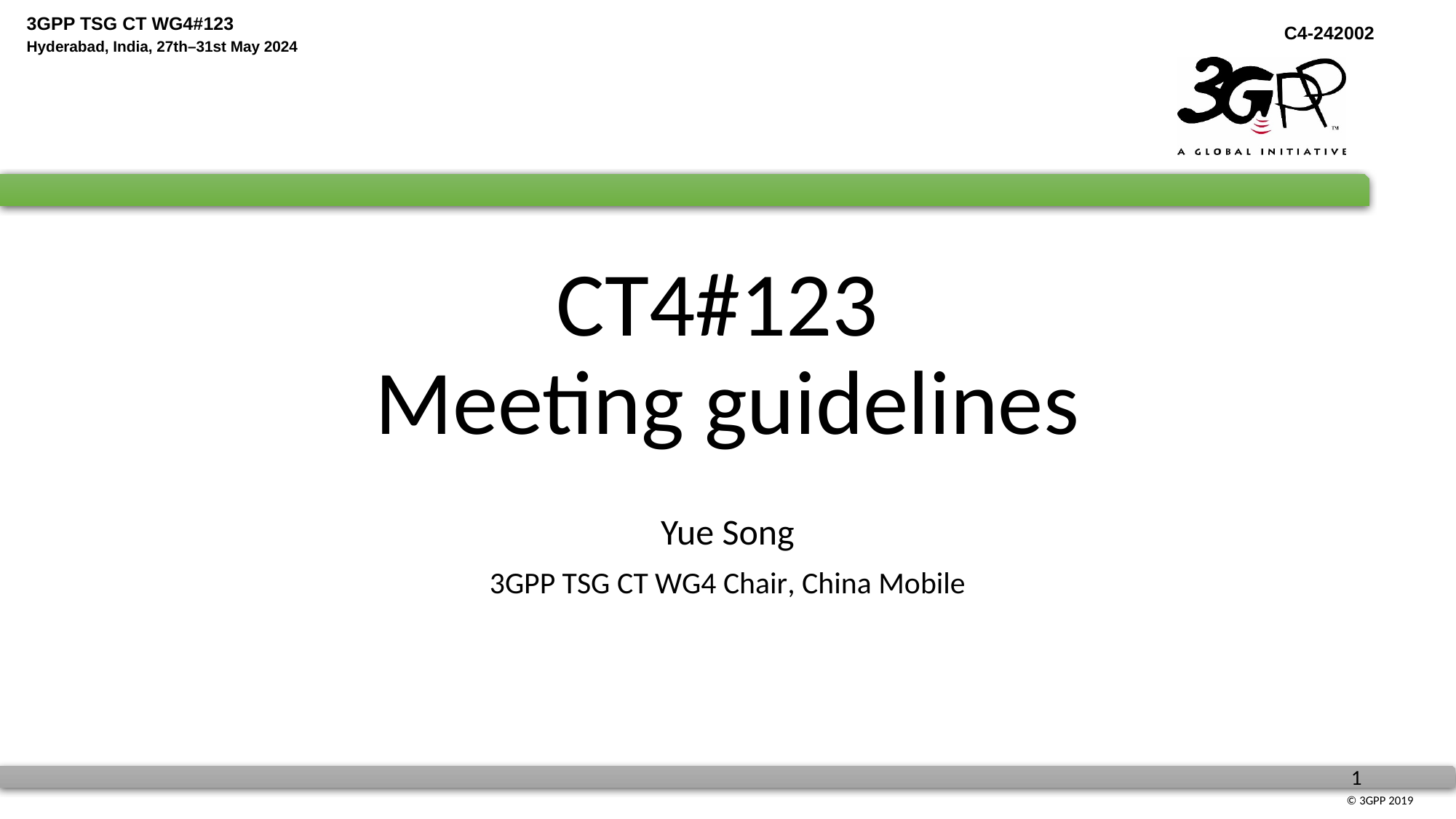

# CT4#123 Meeting guidelines
Yue Song
3GPP TSG CT WG4 Chair, China Mobile